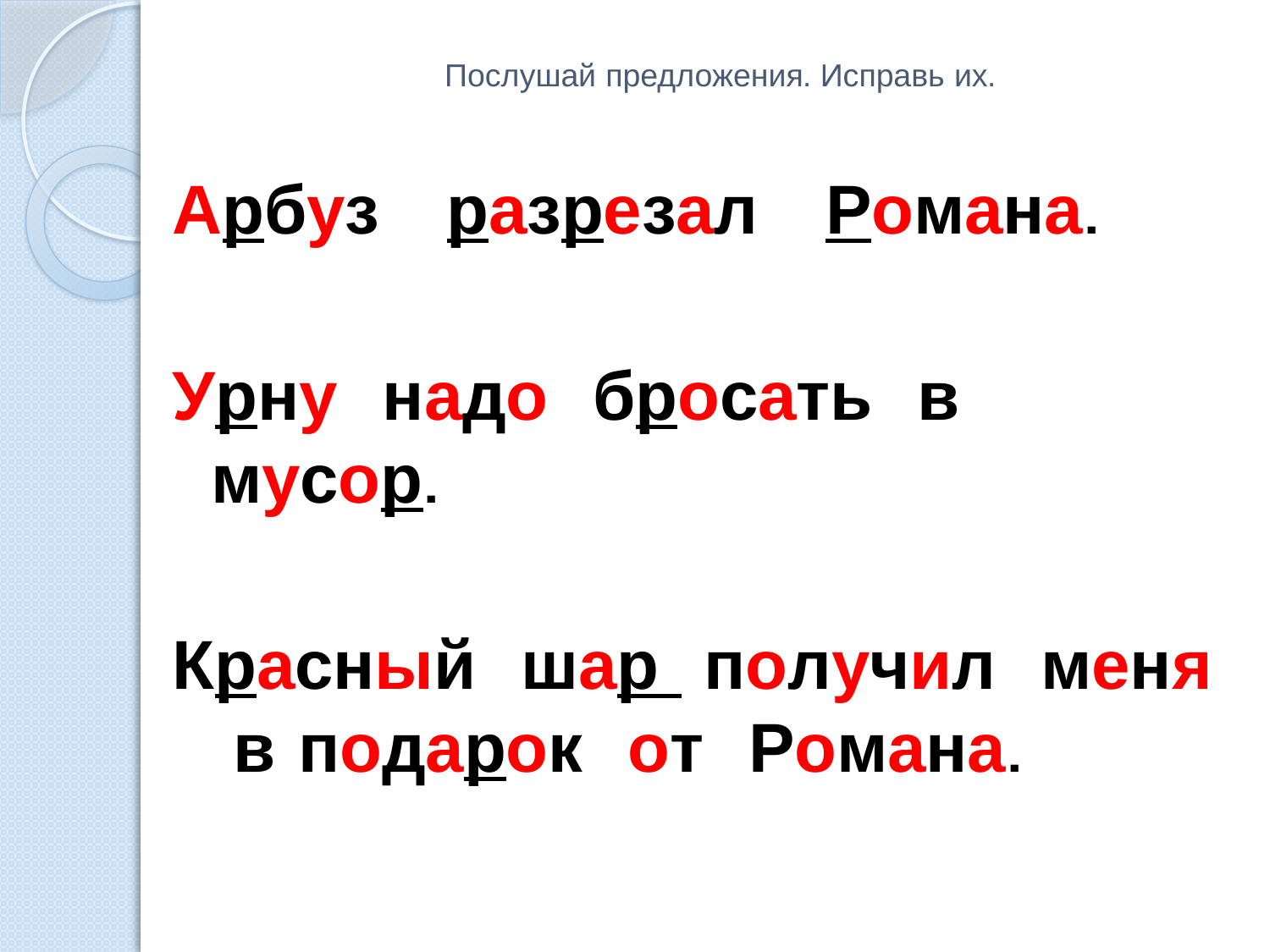

# Послушай предложения. Исправь их.
Арбуз   разрезал   Романа.

Урну  надо  бросать  в  мусор.

Красный  шар  получил  меня  в подарок  от  Романа.